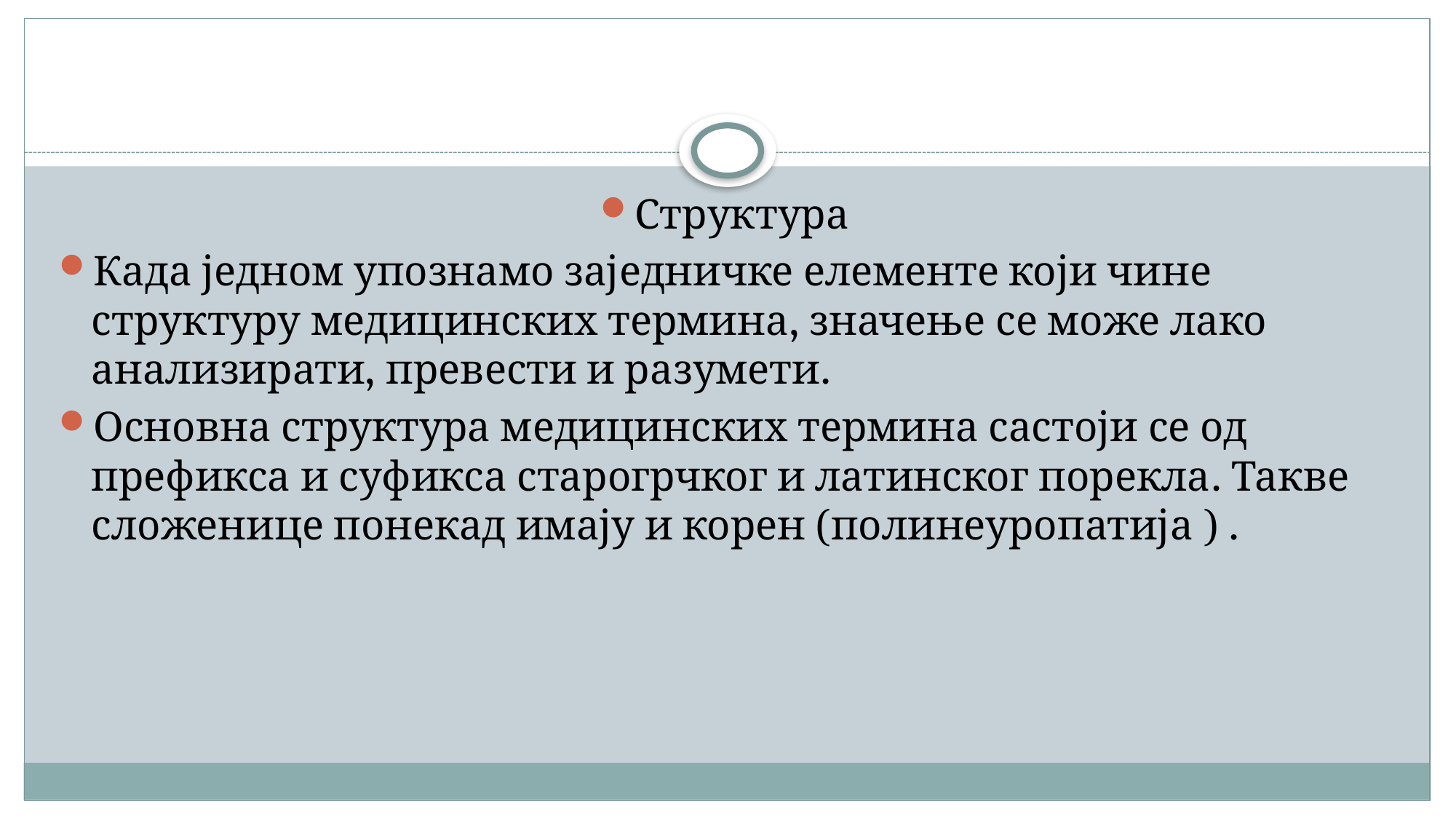

#
Структура
Када једном упознамо заједничке елементе који чине структуру медицинских термина, значење се може лако анализирати, превести и разумети.
Основна структура медицинских термина састоји се од префикса и суфикса старогрчког и латинског порекла. Такве сложенице понекад имају и корен (полинеуропатија ) .